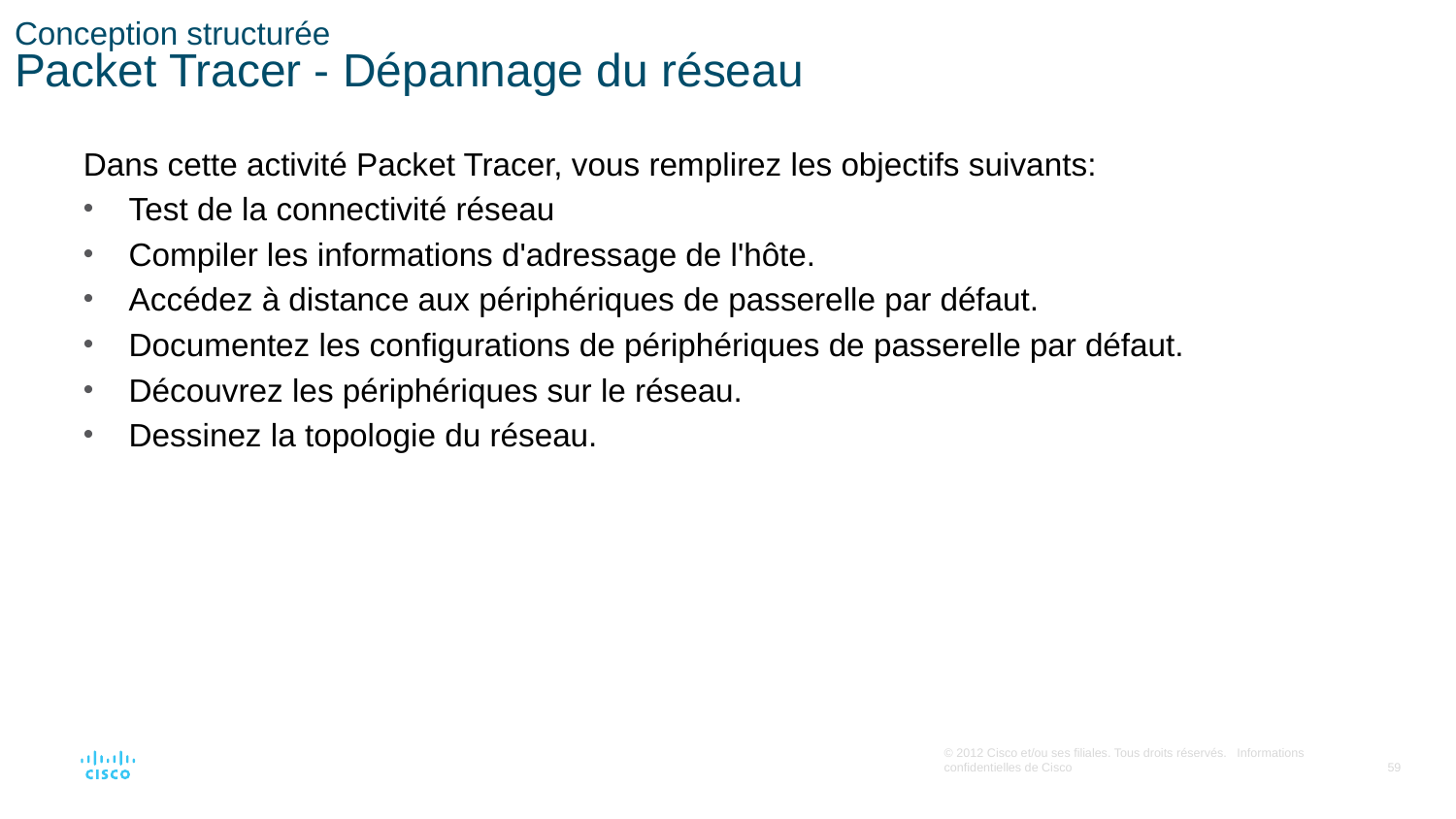

# Conception structurée Packet Tracer - Dépannage du réseau
Dans cette activité Packet Tracer, vous remplirez les objectifs suivants:
Test de la connectivité réseau
Compiler les informations d'adressage de l'hôte.
Accédez à distance aux périphériques de passerelle par défaut.
Documentez les configurations de périphériques de passerelle par défaut.
Découvrez les périphériques sur le réseau.
Dessinez la topologie du réseau.